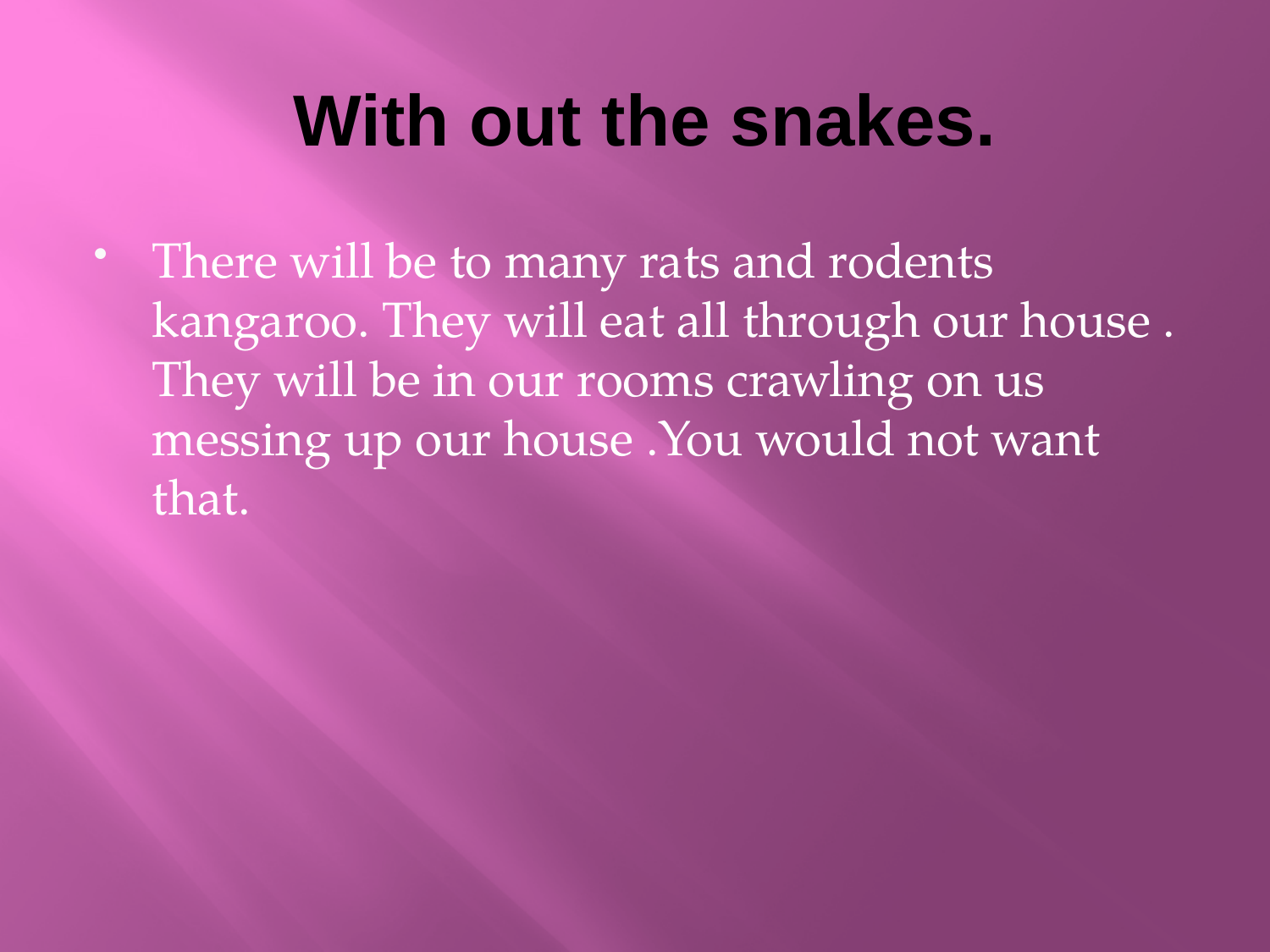

# With out the snakes.
There will be to many rats and rodents kangaroo. They will eat all through our house . They will be in our rooms crawling on us messing up our house .You would not want that.